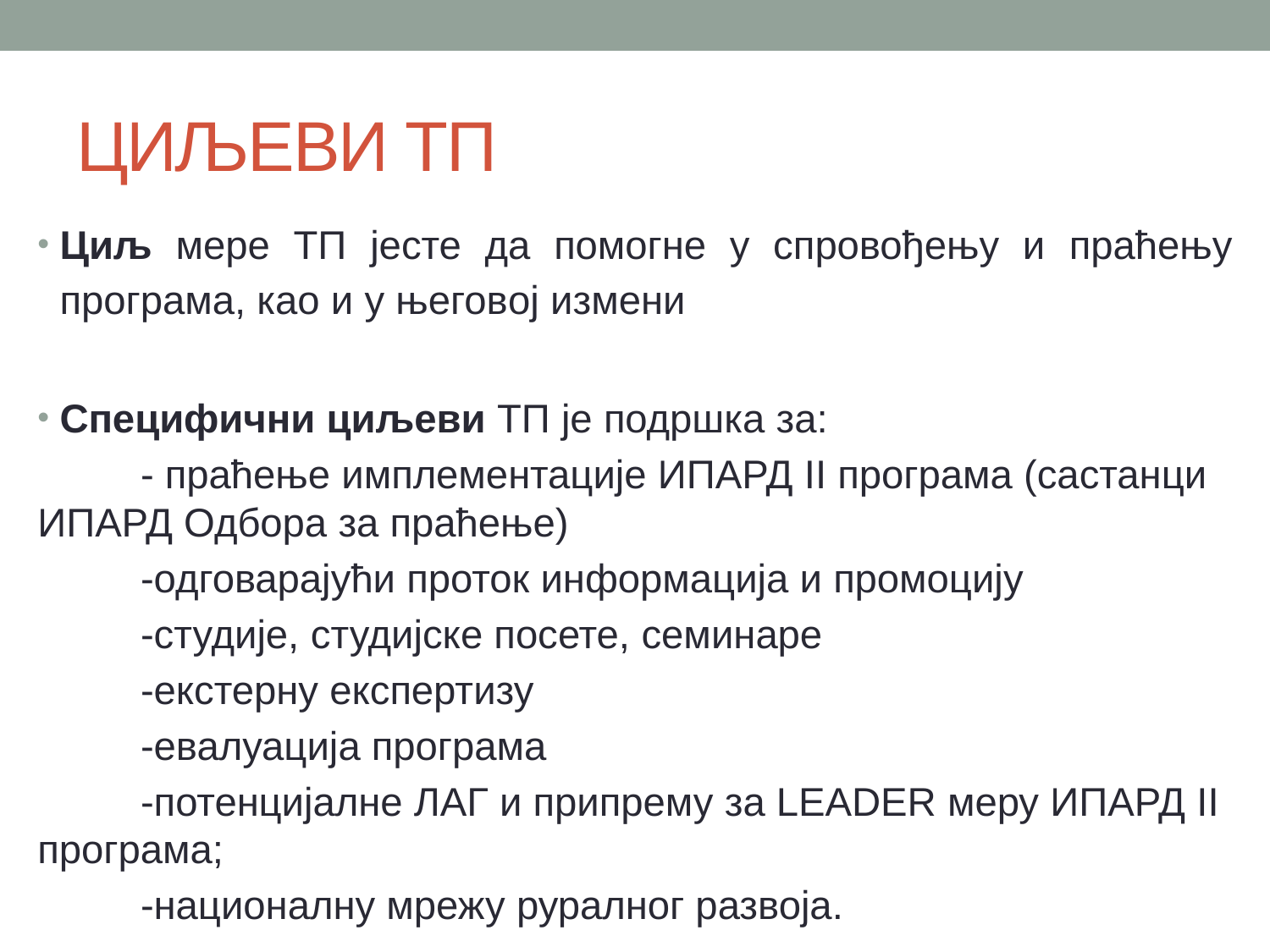

# ЦИЉЕВИ ТП
Циљ мере ТП јесте да помогне у спровођењу и праћењу програма, као и у његовој измени

Специфични циљеви ТП је подршка за:
	- праћење имплементације ИПАРД II програма (састанци ИПАРД Одбора за праћење)
	-одговарајући проток информација и промоцију
	-студије, студијске посете, семинаре
	-екстерну експертизу
	-евалуација програма
	-потенцијалне ЛАГ и припрему за LEADER меру ИПАРД II програма;
	-националну мрежу руралног развоја.